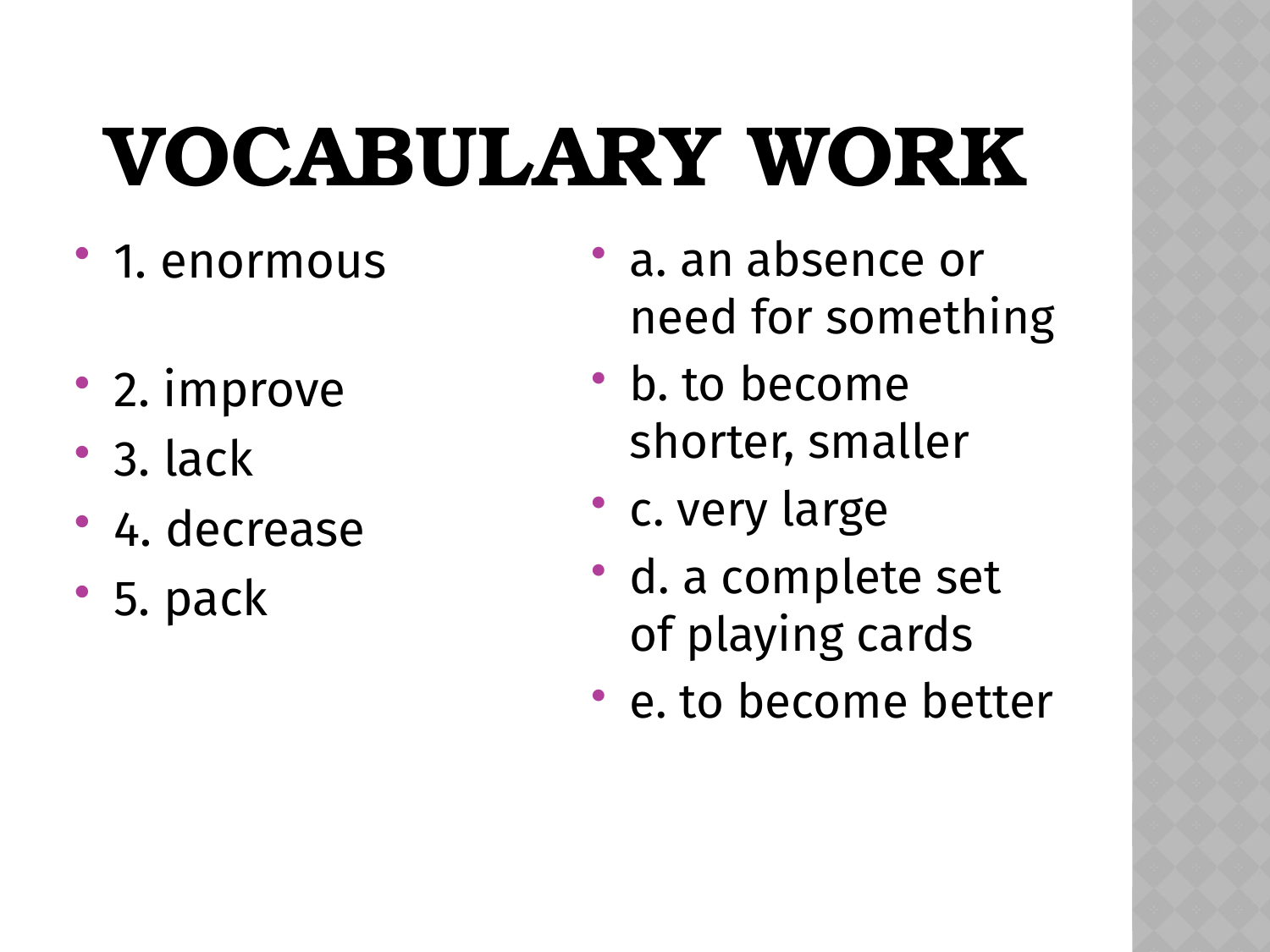

# Vocabulary work
1. enormous
2. improve
3. lack
4. decrease
5. pack

a. an absence or need for something
b. to become shorter, smaller
c. very large
d. a complete set of playing cards
e. to become better